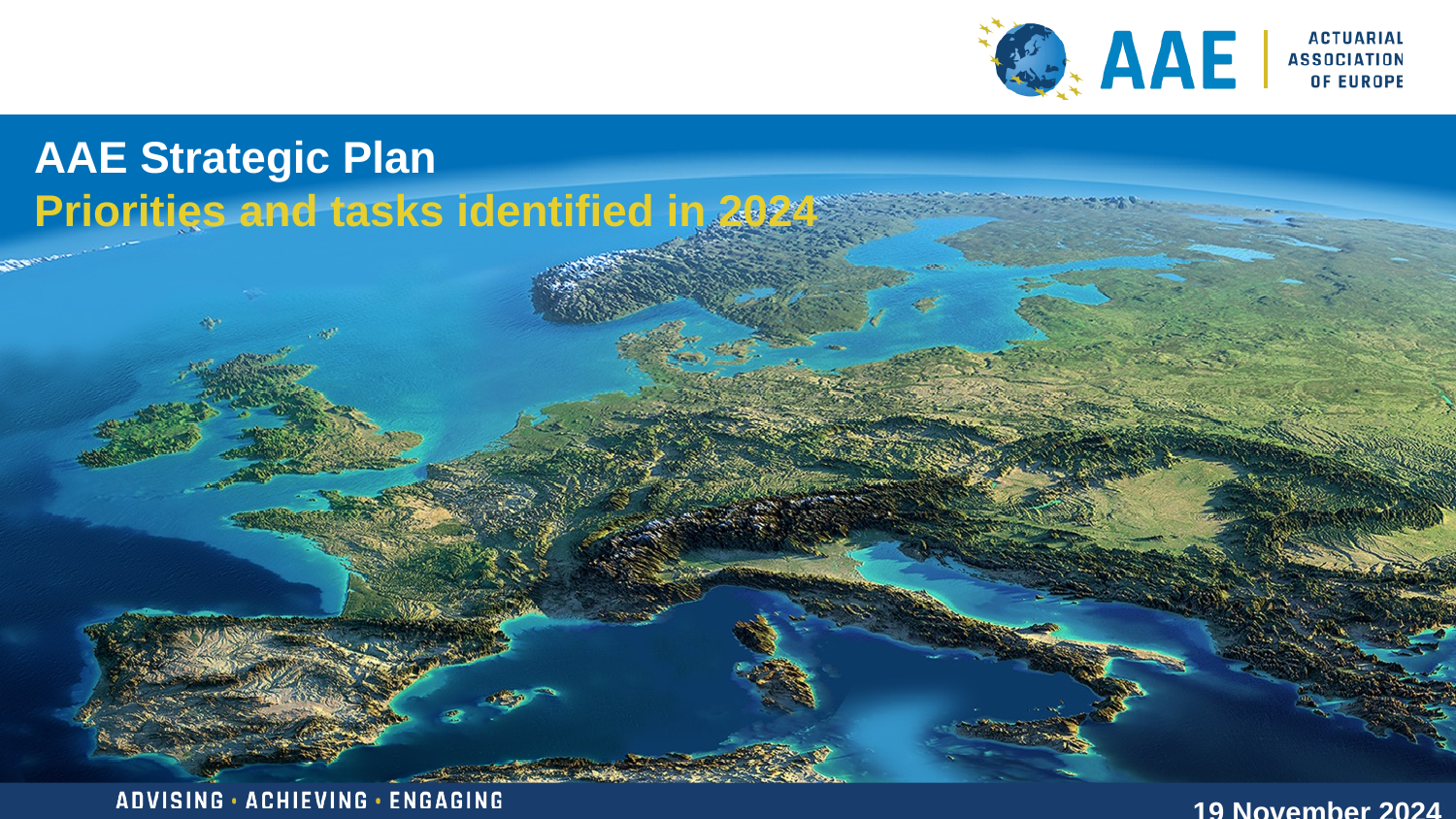

AAE Strategic Plan
Priorities and tasks identified in 2024
19 November 2024